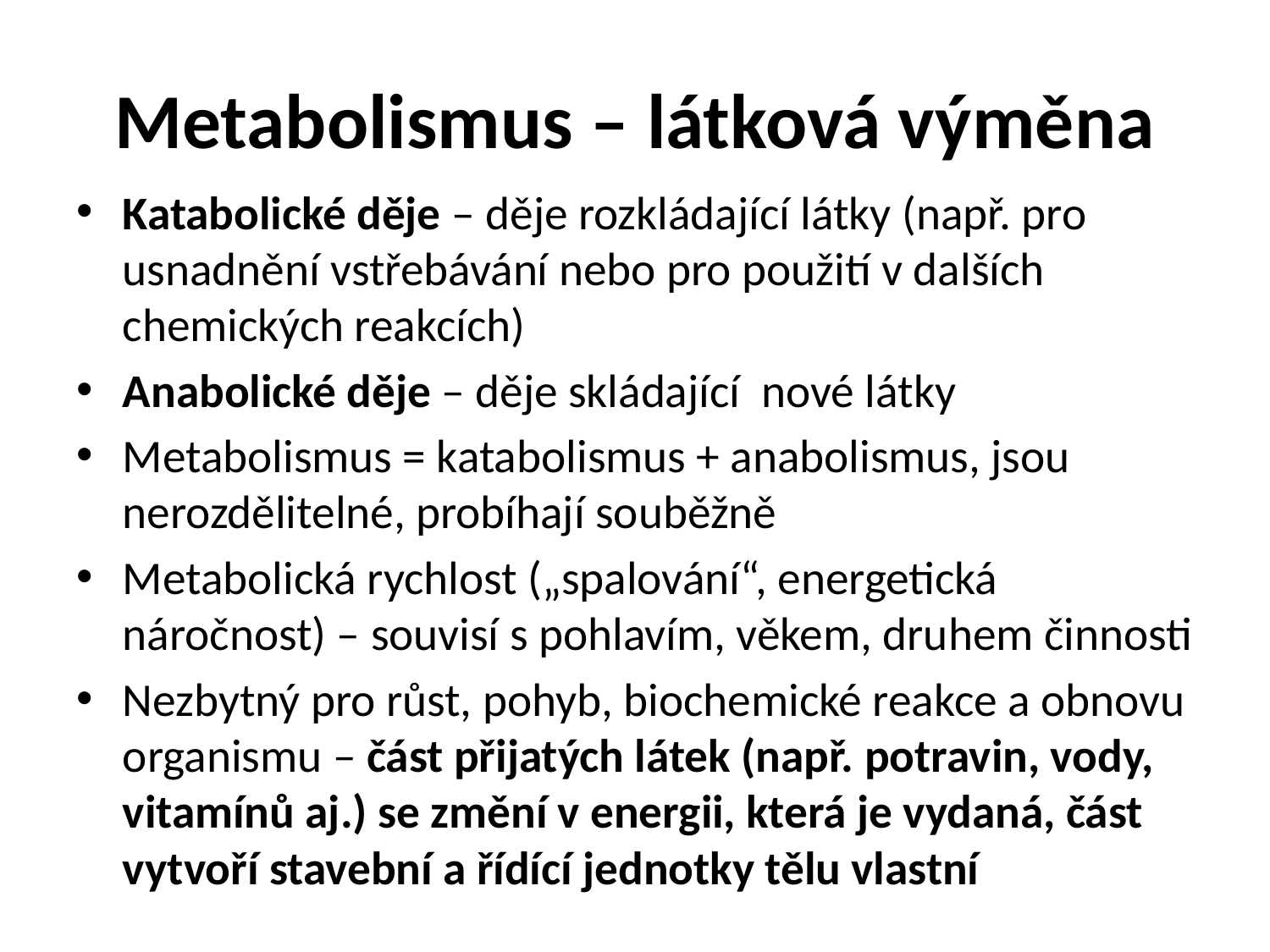

# Metabolismus – látková výměna
Katabolické děje – děje rozkládající látky (např. pro usnadnění vstřebávání nebo pro použití v dalších chemických reakcích)
Anabolické děje – děje skládající  nové látky
Metabolismus = katabolismus + anabolismus, jsou nerozdělitelné, probíhají souběžně
Metabolická rychlost („spalování“, energetická náročnost) – souvisí s pohlavím, věkem, druhem činnosti
Nezbytný pro růst, pohyb, biochemické reakce a obnovu organismu – část přijatých látek (např. potravin, vody, vitamínů aj.) se změní v energii, která je vydaná, část vytvoří stavební a řídící jednotky tělu vlastní